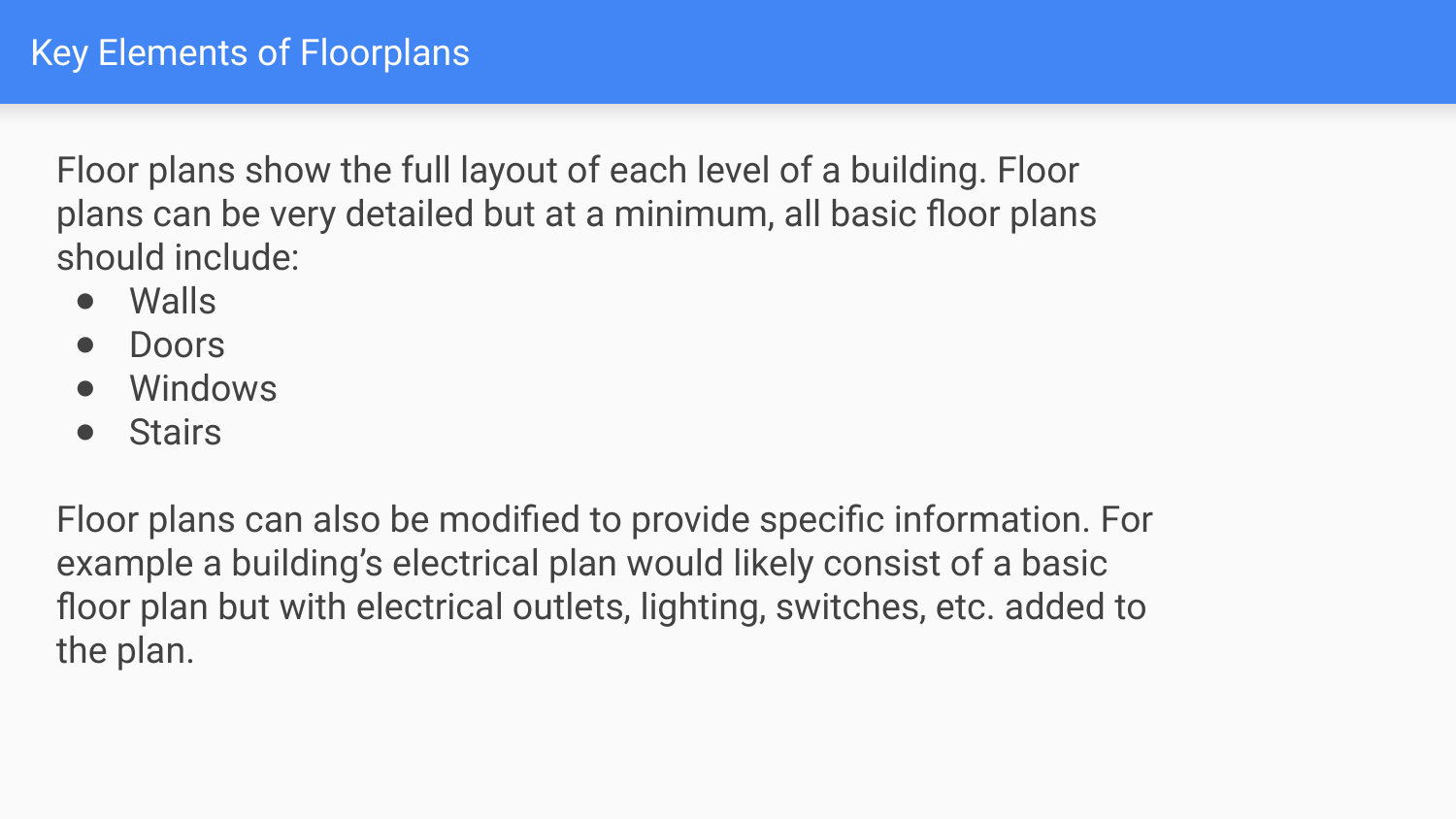

# Key Elements of Floorplans
Floor plans show the full layout of each level of a building. Floor plans can be very detailed but at a minimum, all basic floor plans should include:
Walls
Doors
Windows
Stairs

Floor plans can also be modified to provide specific information. For example a building’s electrical plan would likely consist of a basic floor plan but with electrical outlets, lighting, switches, etc. added to the plan.